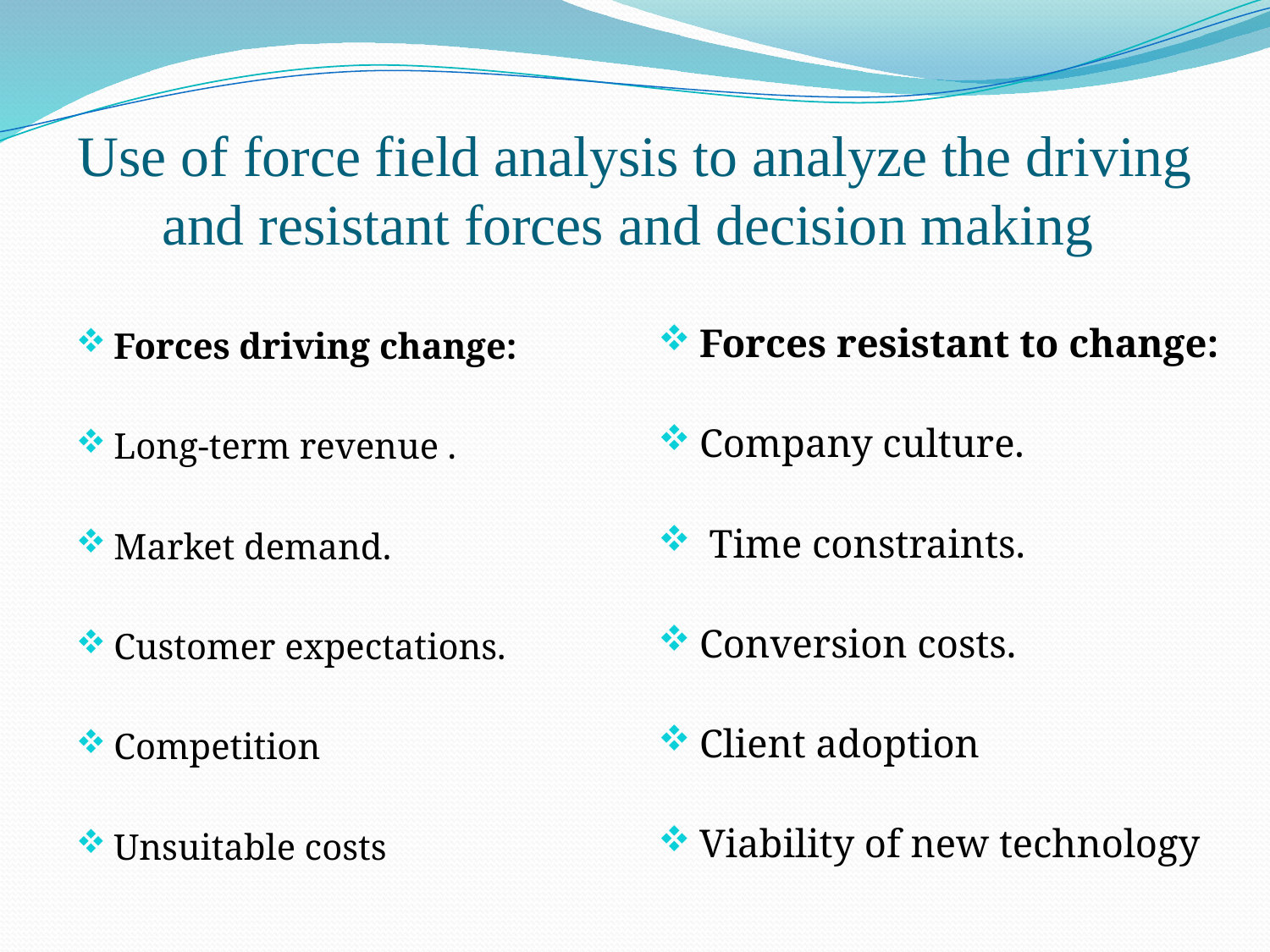

# Use of force field analysis to analyze the driving and resistant forces and decision making
Forces driving change:
Long-term revenue .
Market demand.
Customer expectations.
Competition
Unsuitable costs
Forces resistant to change:
Company culture.
 Time constraints.
Conversion costs.
Client adoption
Viability of new technology